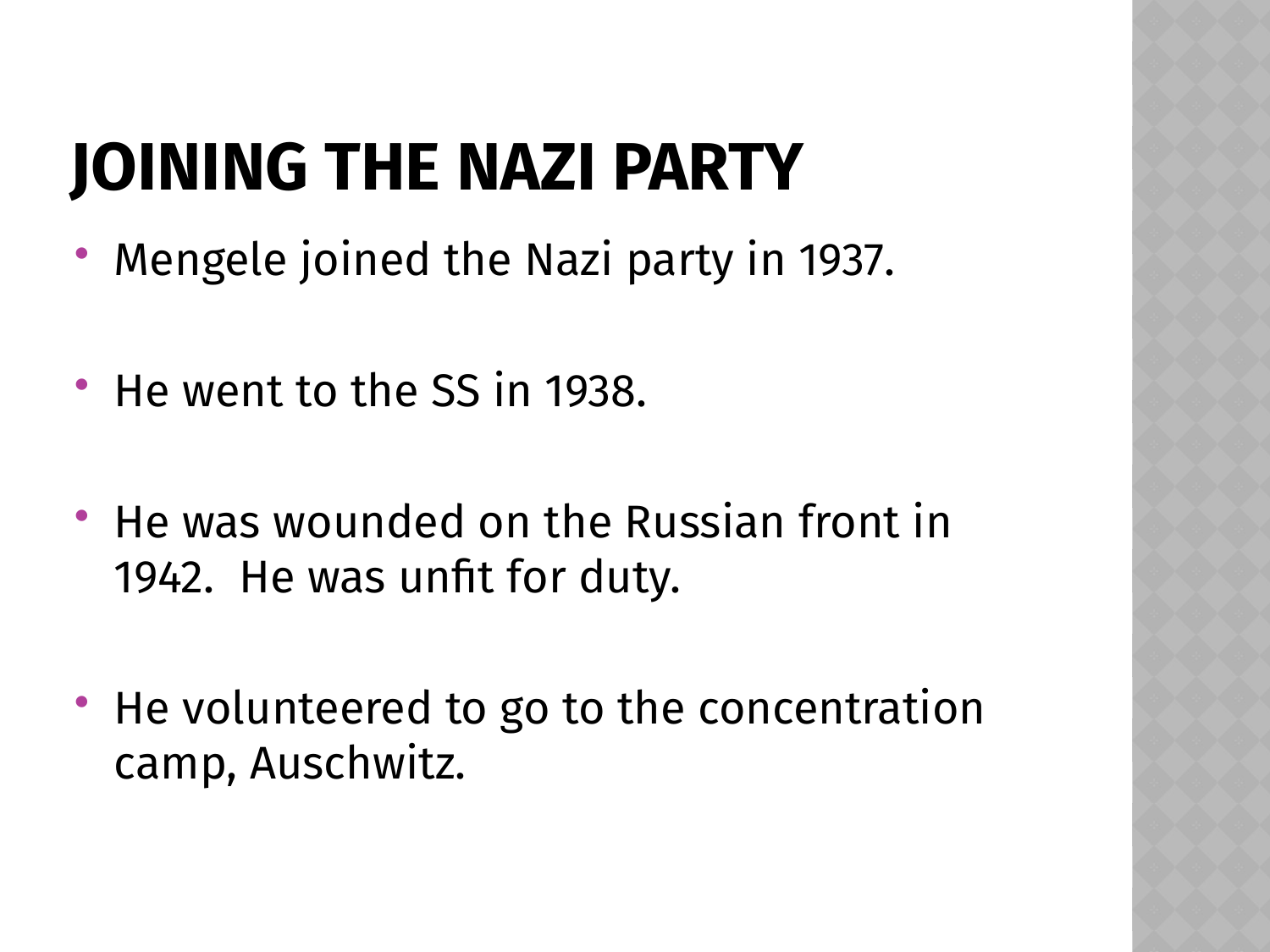

# Joining the Nazi Party
Mengele joined the Nazi party in 1937.

He went to the SS in 1938.

He was wounded on the Russian front in 1942.  He was unfit for duty.

He volunteered to go to the concentration camp, Auschwitz.